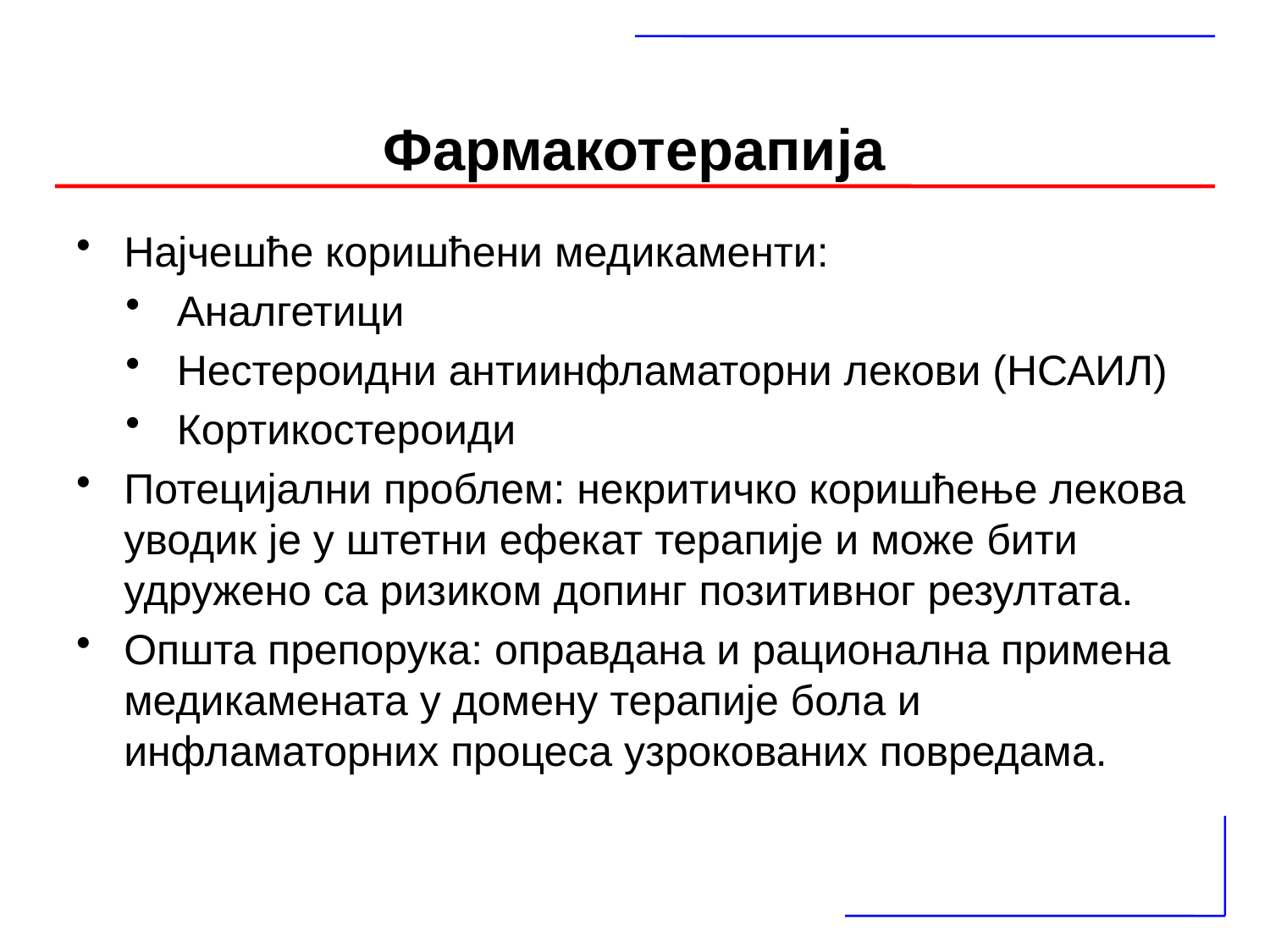

# Фармакотерапија
Најчешће коришћени медикаменти:
Аналгетици
Нестероидни антиинфламаторни лекови (НСАИЛ)
Кортикостероиди
Потецијални проблем: некритичко коришћење лекова уводик је у штетни ефекат терапије и може бити удружено са ризиком допинг позитивног резултата.
Општа препорука: оправдана и рационална примена медикамената у домену терапије бола и инфламаторних процеса узрокованих повредама.